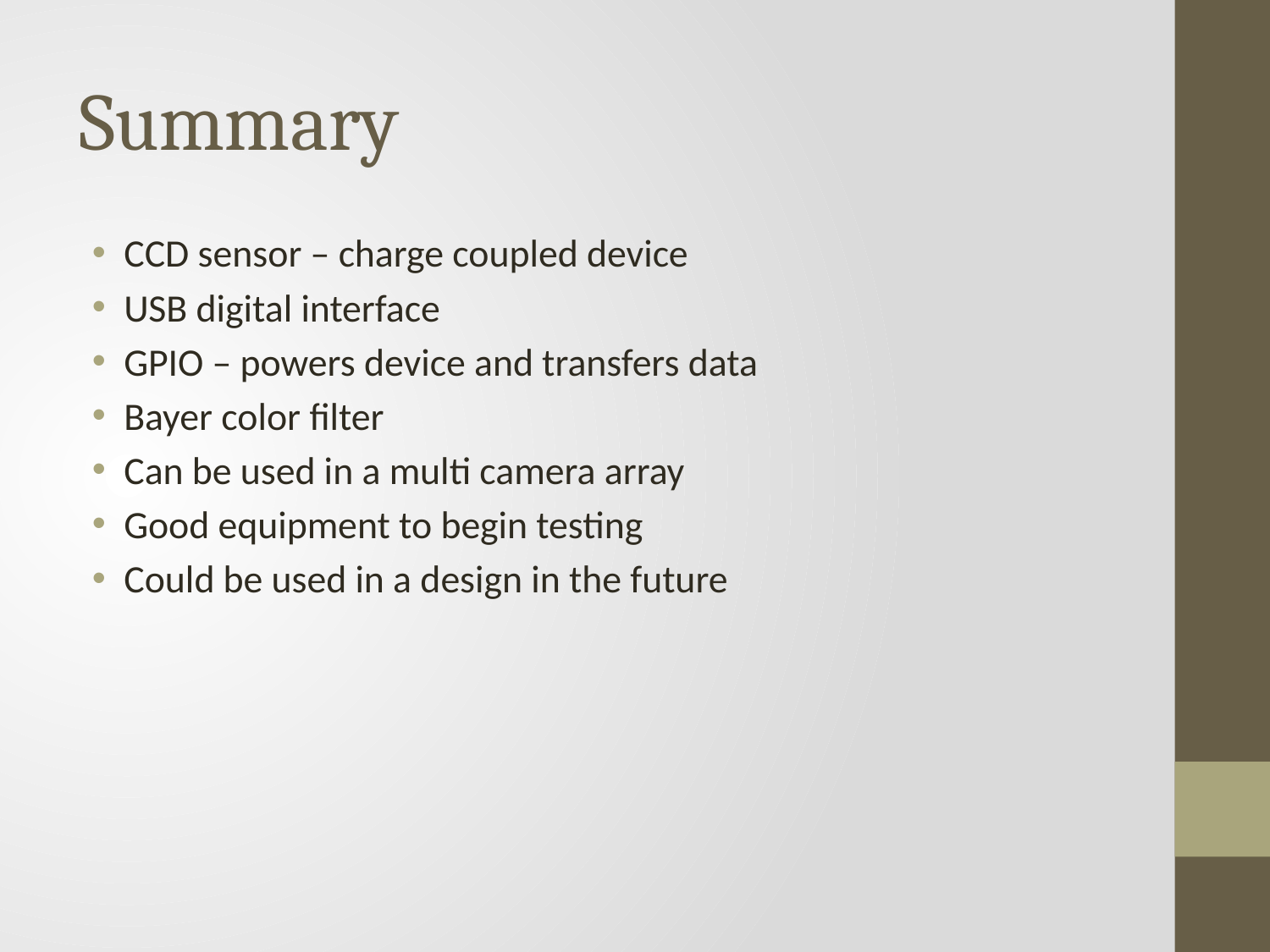

# Summary
CCD sensor – charge coupled device
USB digital interface
GPIO – powers device and transfers data
Bayer color filter
Can be used in a multi camera array
Good equipment to begin testing
Could be used in a design in the future